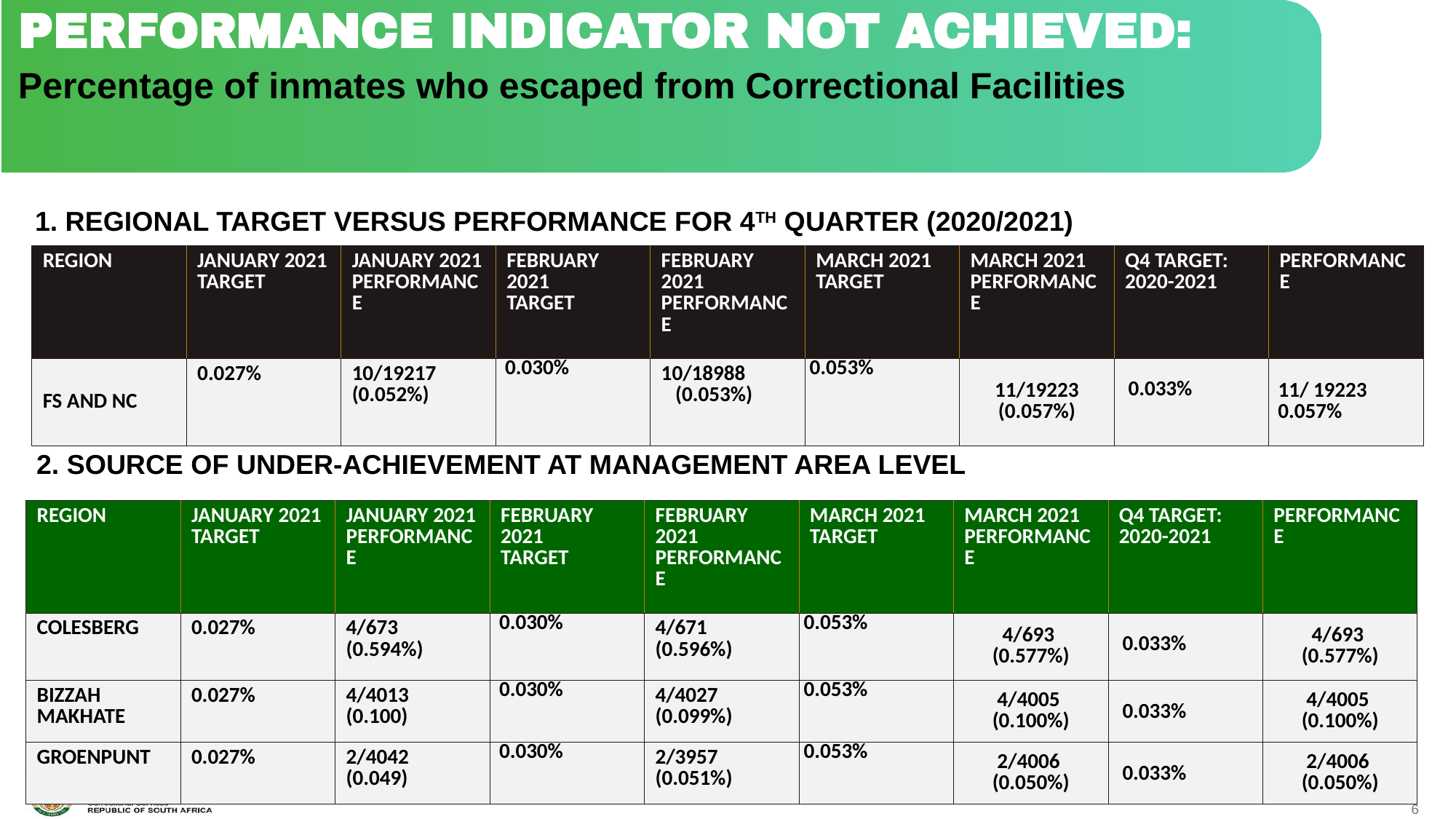

PERFORMANCE INDICATOR NOT ACHIEVED:
Percentage of inmates who escaped from Correctional Facilities

1. REGIONAL TARGET VERSUS PERFORMANCE FOR 4TH QUARTER (2020/2021)
| REGION | JANUARY 2021 TARGET | JANUARY 2021 PERFORMANCE | FEBRUARY 2021 TARGET | FEBRUARY 2021 PERFORMANCE | MARCH 2021 TARGET | MARCH 2021 PERFORMANCE | Q4 TARGET: 2020-2021 | PERFORMANCE |
| --- | --- | --- | --- | --- | --- | --- | --- | --- |
| FS AND NC | 0.027% | 10/19217 (0.052%) | 0.030% | 10/18988 (0.053%) | 0.053% | 11/19223 (0.057%) | 0.033% | 11/ 19223 0.057% |
     2. SOURCE OF UNDER-ACHIEVEMENT AT MANAGEMENT AREA LEVEL
| REGION | JANUARY 2021 TARGET | JANUARY 2021 PERFORMANCE | FEBRUARY 2021 TARGET | FEBRUARY 2021 PERFORMANCE | MARCH 2021 TARGET | MARCH 2021 PERFORMANCE | Q4 TARGET: 2020-2021 | PERFORMANCE |
| --- | --- | --- | --- | --- | --- | --- | --- | --- |
| COLESBERG | 0.027% | 4/673 (0.594%) | 0.030% | 4/671 (0.596%) | 0.053% | 4/693 (0.577%) | 0.033% | 4/693 (0.577%) |
| BIZZAH MAKHATE | 0.027% | 4/4013 (0.100) | 0.030% | 4/4027 (0.099%) | 0.053% | 4/4005 (0.100%) | 0.033% | 4/4005 (0.100%) |
| GROENPUNT | 0.027% | 2/4042 (0.049) | 0.030% | 2/3957 (0.051%) | 0.053% | 2/4006 (0.050%) | 0.033% | 2/4006 (0.050%) |